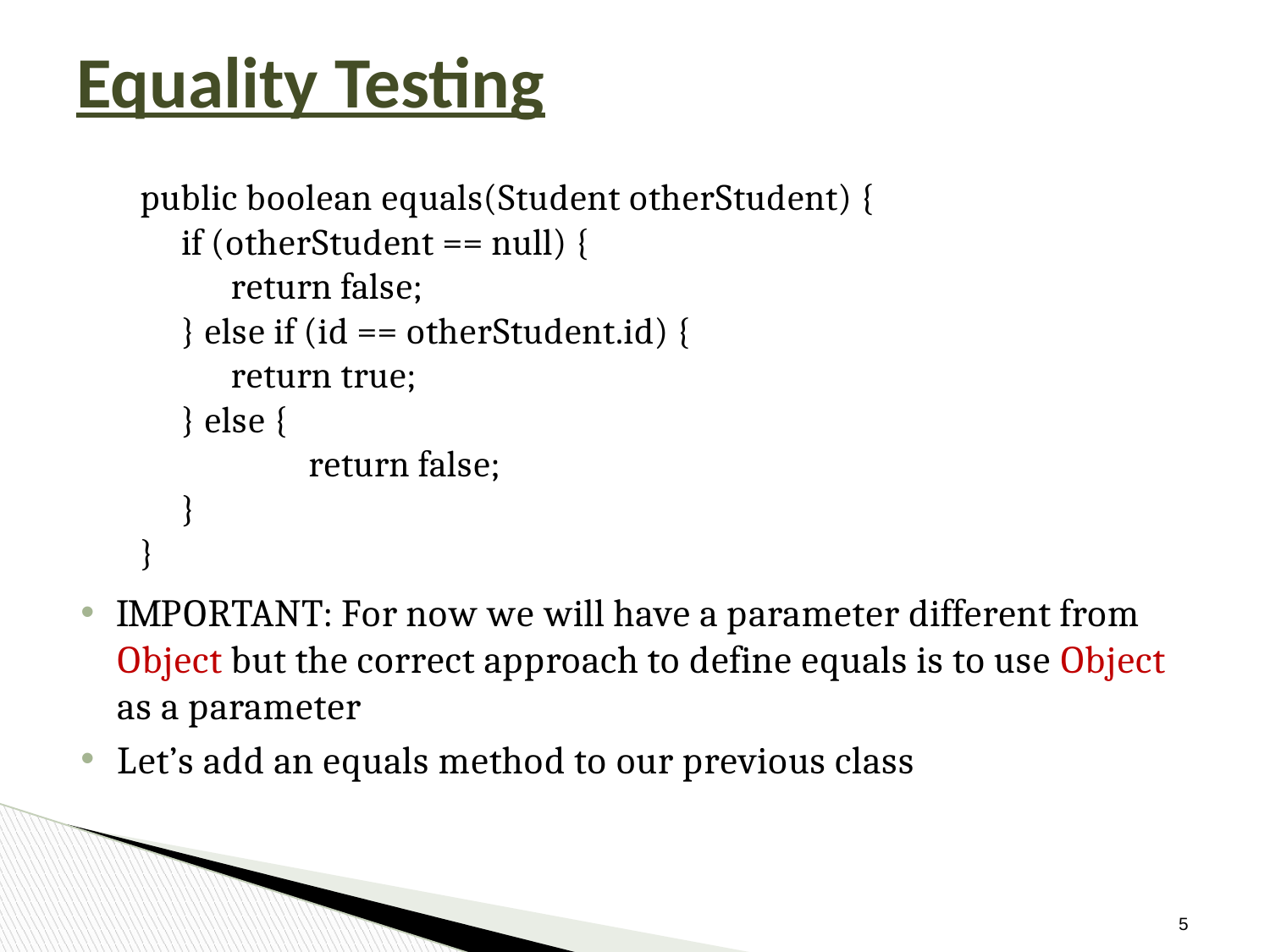

# Equality Testing

public boolean equals(Student otherStudent) {
     if (otherStudent == null) {
           return false;
     } else if (id == otherStudent.id) {
           return true;
     } else {
	     return false;
     }
}
IMPORTANT: For now we will have a parameter different from Object but the correct approach to define equals is to use Object as a parameter
Let’s add an equals method to our previous class
5